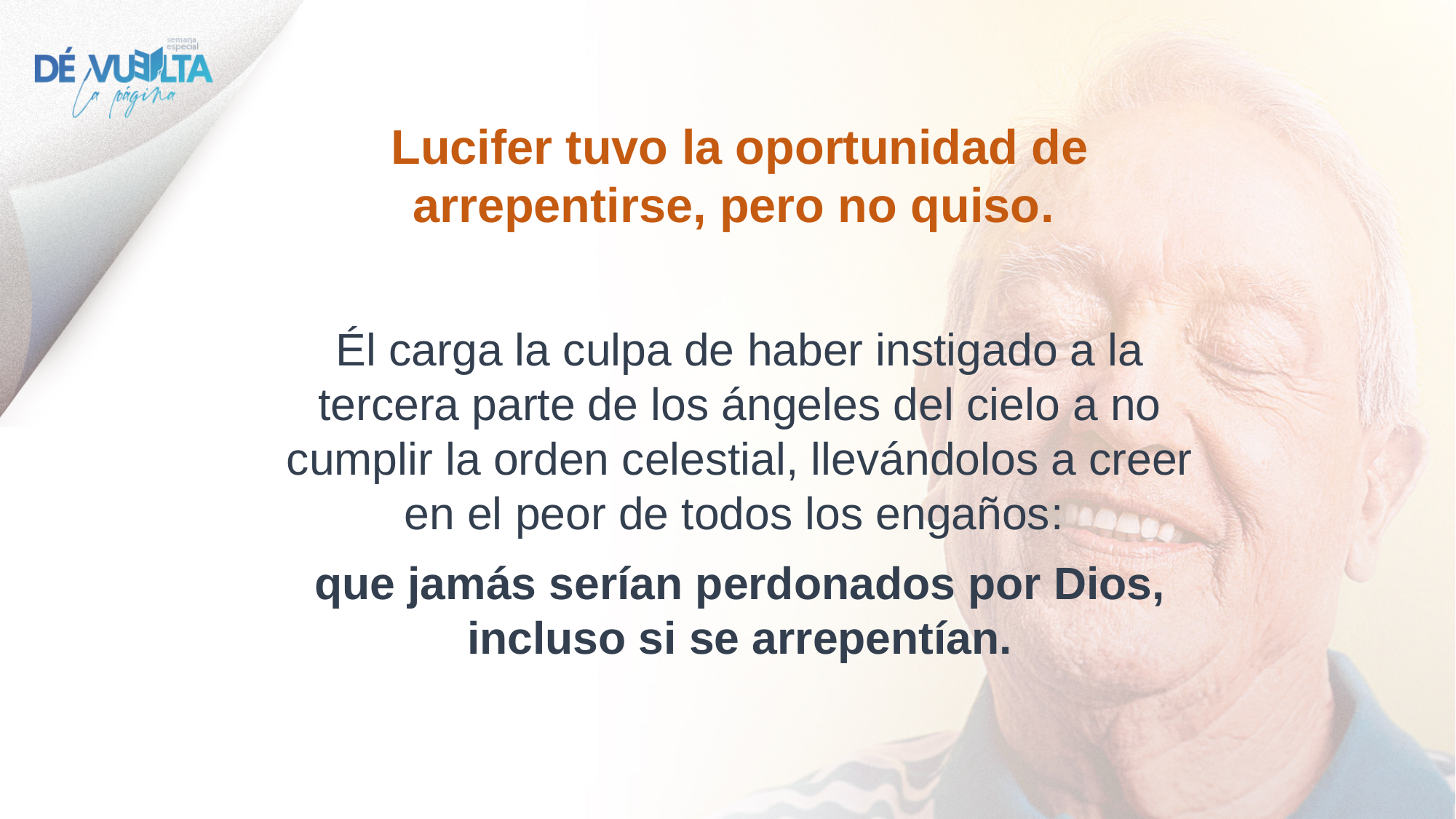

Lucifer tuvo la oportunidad de arrepentirse, pero no quiso.

Él carga la culpa de haber instigado a la tercera parte de los ángeles del cielo a no cumplir la orden celestial, llevándolos a creer en el peor de todos los engaños:
que jamás serían perdonados por Dios, incluso si se arrepentían.